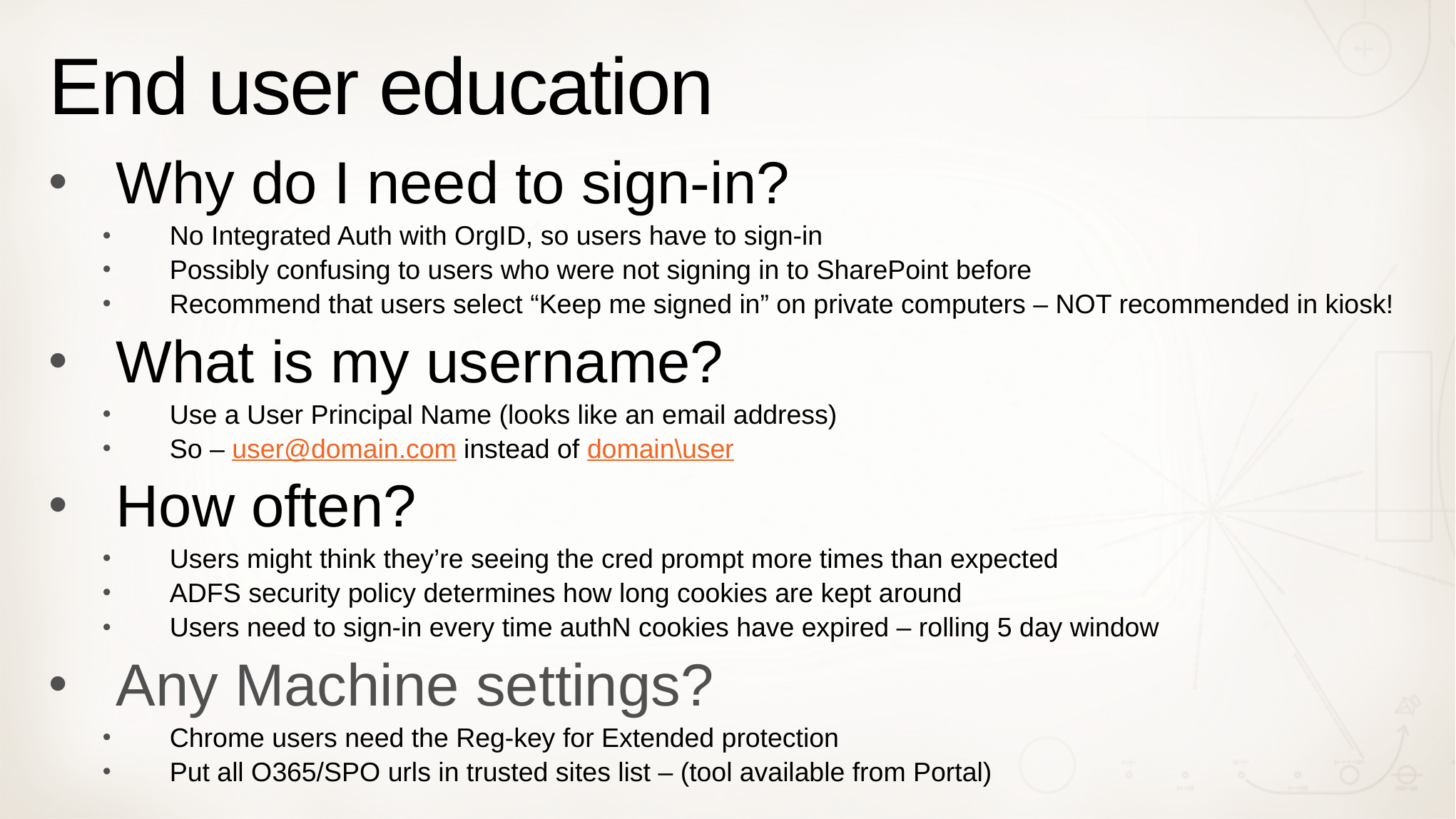

# End user education
Why do I need to sign-in?
No Integrated Auth with OrgID, so users have to sign-in
Possibly confusing to users who were not signing in to SharePoint before
Recommend that users select “Keep me signed in” on private computers – NOT recommended in kiosk!
What is my username?
Use a User Principal Name (looks like an email address)
So – user@domain.com instead of domain\user
How often?
Users might think they’re seeing the cred prompt more times than expected
ADFS security policy determines how long cookies are kept around
Users need to sign-in every time authN cookies have expired – rolling 5 day window
Any Machine settings?
Chrome users need the Reg-key for Extended protection
Put all O365/SPO urls in trusted sites list – (tool available from Portal)